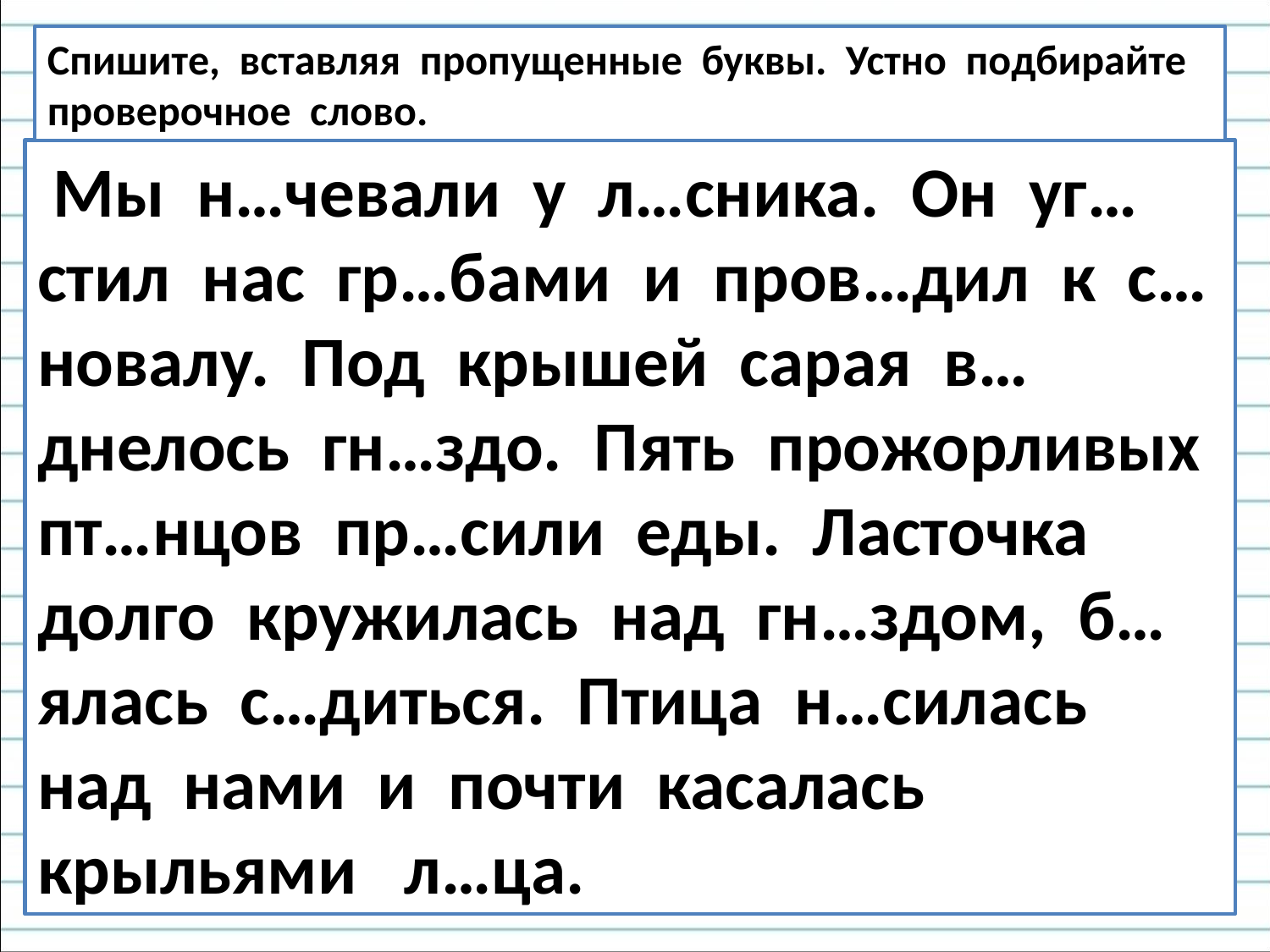

Спишите,  вставляя  пропущенные  буквы.  Устно  подбирайте  проверочное  слово.
 Мы  н…чевали  у  л…сника.  Он  уг…стил  нас  гр…бами  и  пров…дил  к  с…новалу.  Под  крышей  сарая  в…днелось  гн…здо.  Пять  прожорливых  пт…нцов  пр…сили  еды.  Ласточка  долго  кружилась  над  гн…здом,  б…ялась  с…диться.  Птица  н…силась  над  нами  и  почти  касалась  крыльями   л…ца.